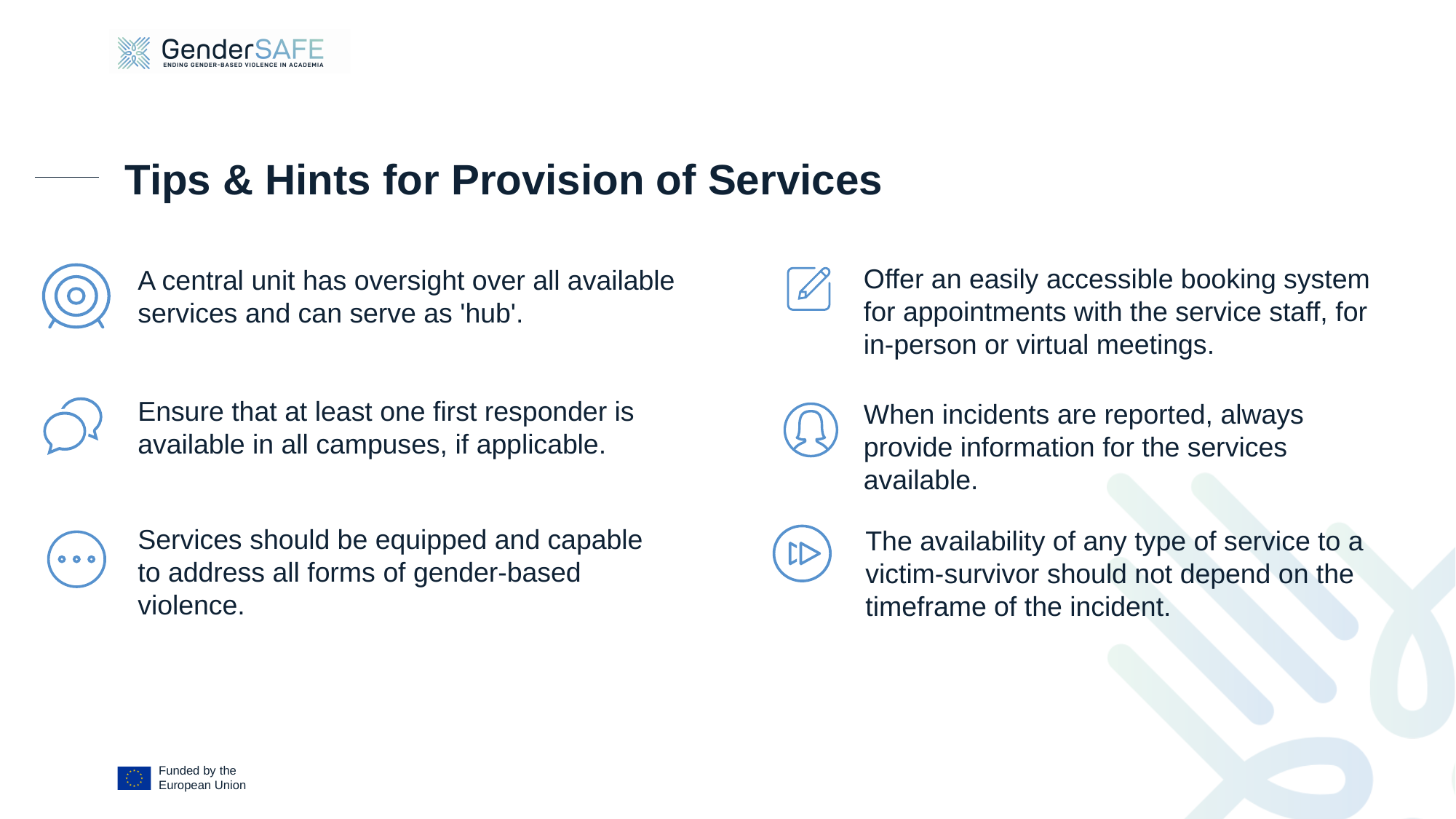

# Tips & Hints for Provision of Services
Offer an easily accessible booking system for appointments with the service staff, for in-person or virtual meetings.
A central unit has oversight over all available services and can serve as 'hub'.

Ensure that at least one first responder is available in all campuses, if applicable.
When incidents are reported, always provide information for the services available.

Services should be equipped and capable to address all forms of gender-based violence.
The availability of any type of service to a victim-survivor should not depend on the timeframe of the incident.